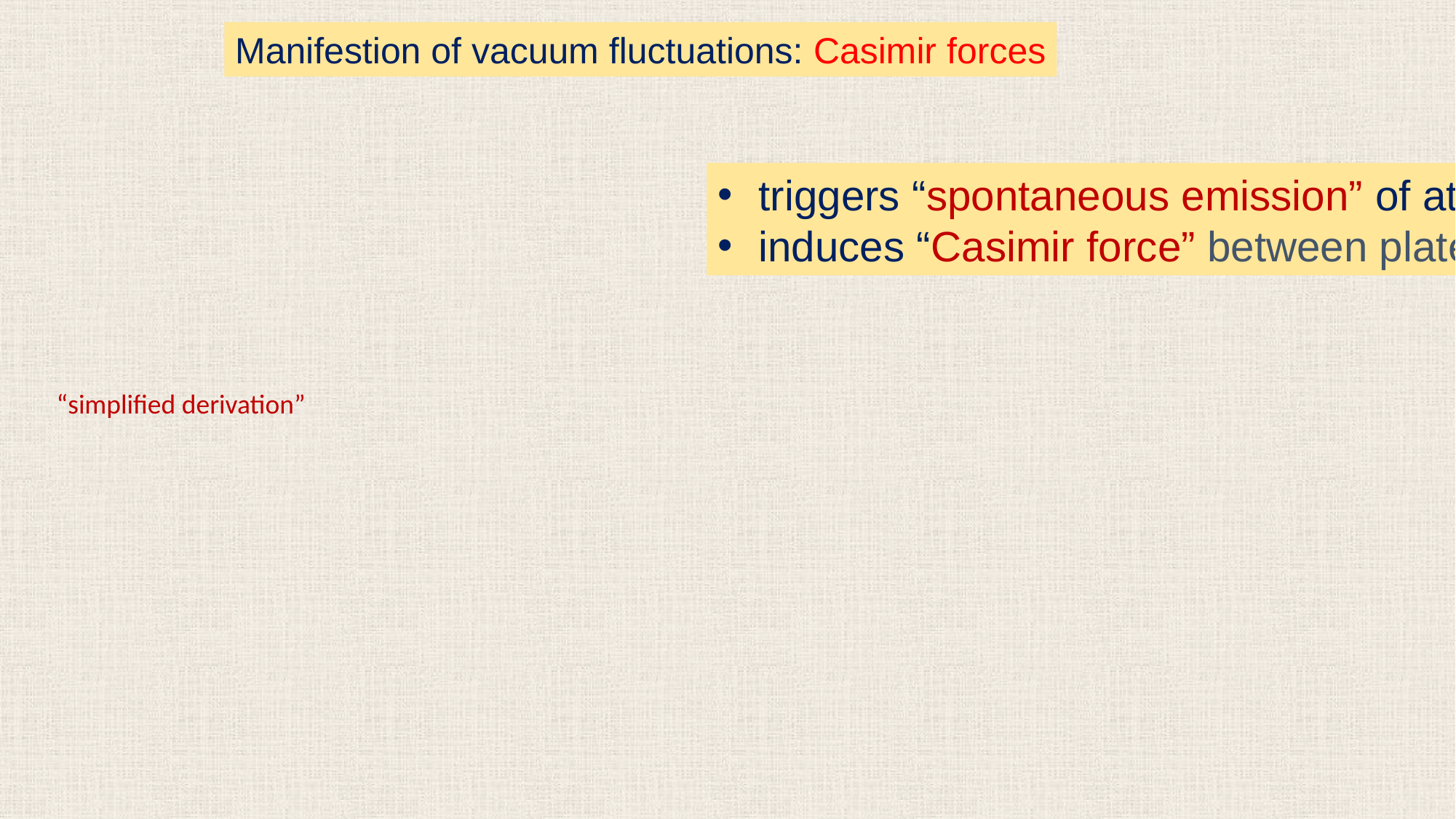

Manifestion of vacuum fluctuations: Casimir forces
triggers “spontaneous emission” of atoms
induces “Casimir force” between plates
“simplified derivation”